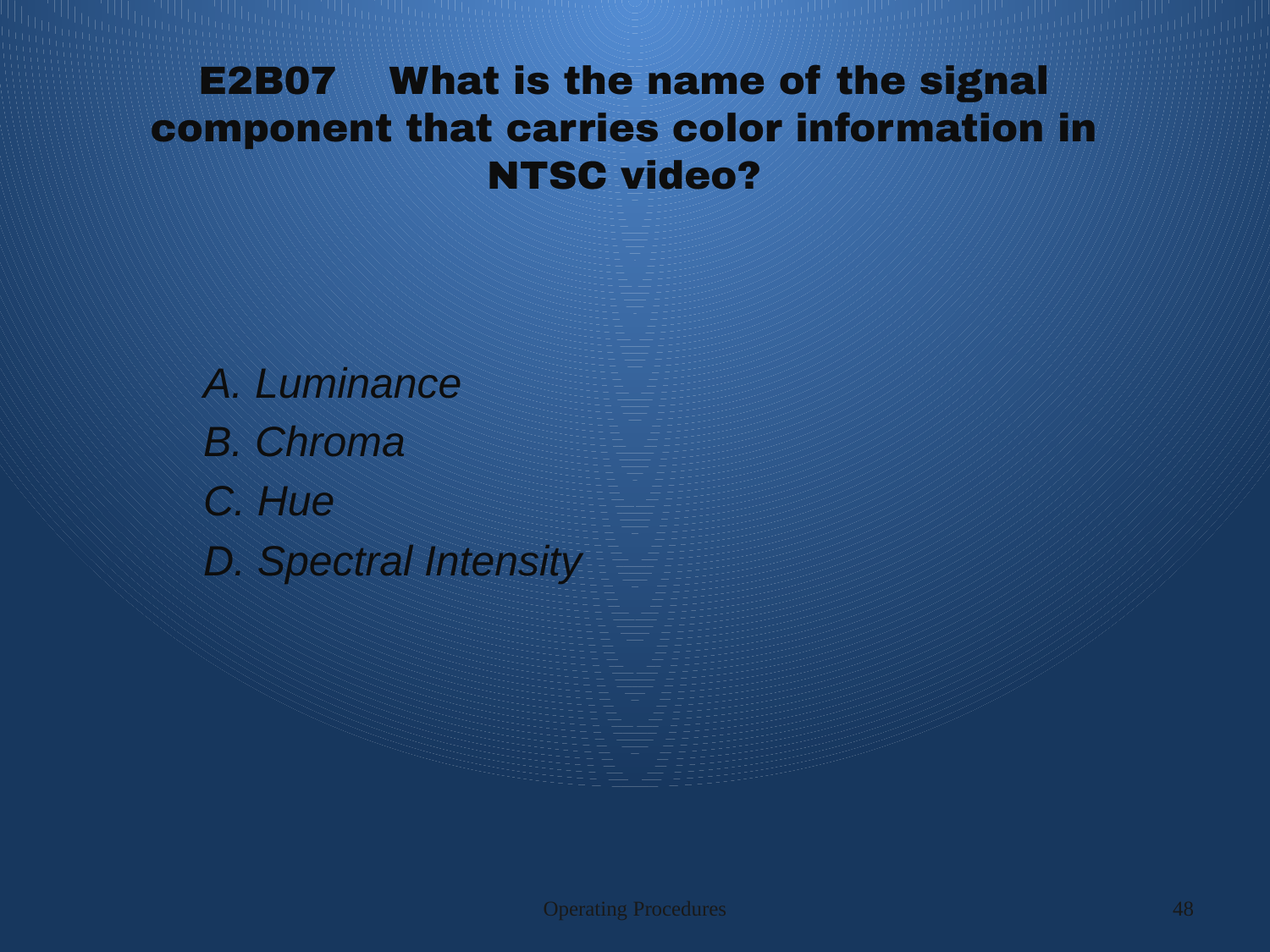

# E2B07    What is the name of the signal component that carries color information in NTSC video?
A. Luminance
B. Chroma
C. Hue
D. Spectral Intensity
Operating Procedures
48